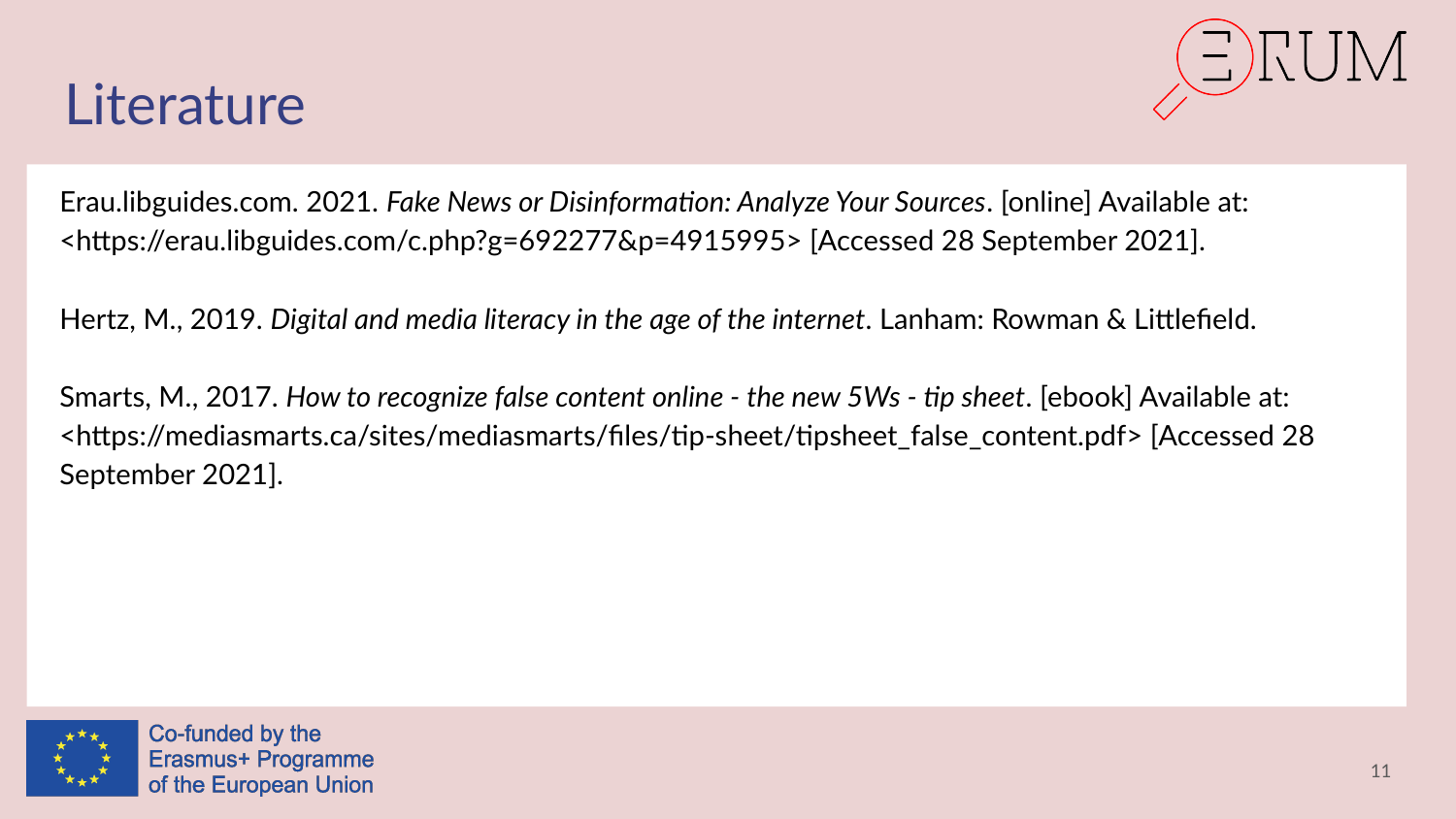

# Literature
Erau.libguides.com. 2021. Fake News or Disinformation: Analyze Your Sources. [online] Available at: <https://erau.libguides.com/c.php?g=692277&p=4915995> [Accessed 28 September 2021].
Hertz, M., 2019. Digital and media literacy in the age of the internet. Lanham: Rowman & Littlefield.
Smarts, M., 2017. How to recognize false content online - the new 5Ws - tip sheet. [ebook] Available at: <https://mediasmarts.ca/sites/mediasmarts/files/tip-sheet/tipsheet_false_content.pdf> [Accessed 28 September 2021].
11